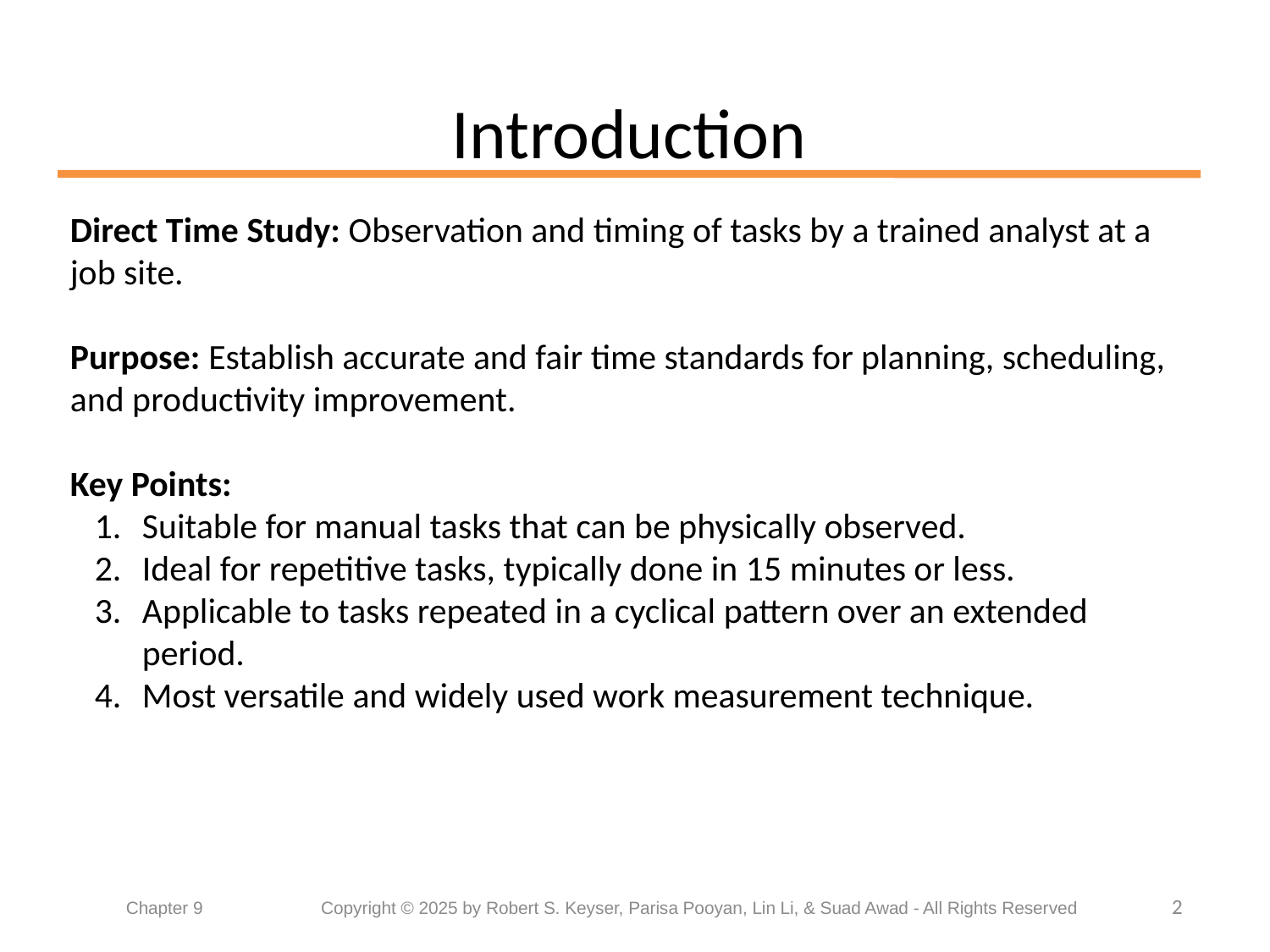

# Introduction

Direct Time Study: Observation and timing of tasks by a trained analyst at a job site.

Purpose: Establish accurate and fair time standards for planning, scheduling, and productivity improvement.

Key Points:
Suitable for manual tasks that can be physically observed.
Ideal for repetitive tasks, typically done in 15 minutes or less.
Applicable to tasks repeated in a cyclical pattern over an extended period.
Most versatile and widely used work measurement technique.
2
Chapter 9	              Copyright © 2025 by Robert S. Keyser, Parisa Pooyan, Lin Li, & Suad Awad - All Rights Reserved